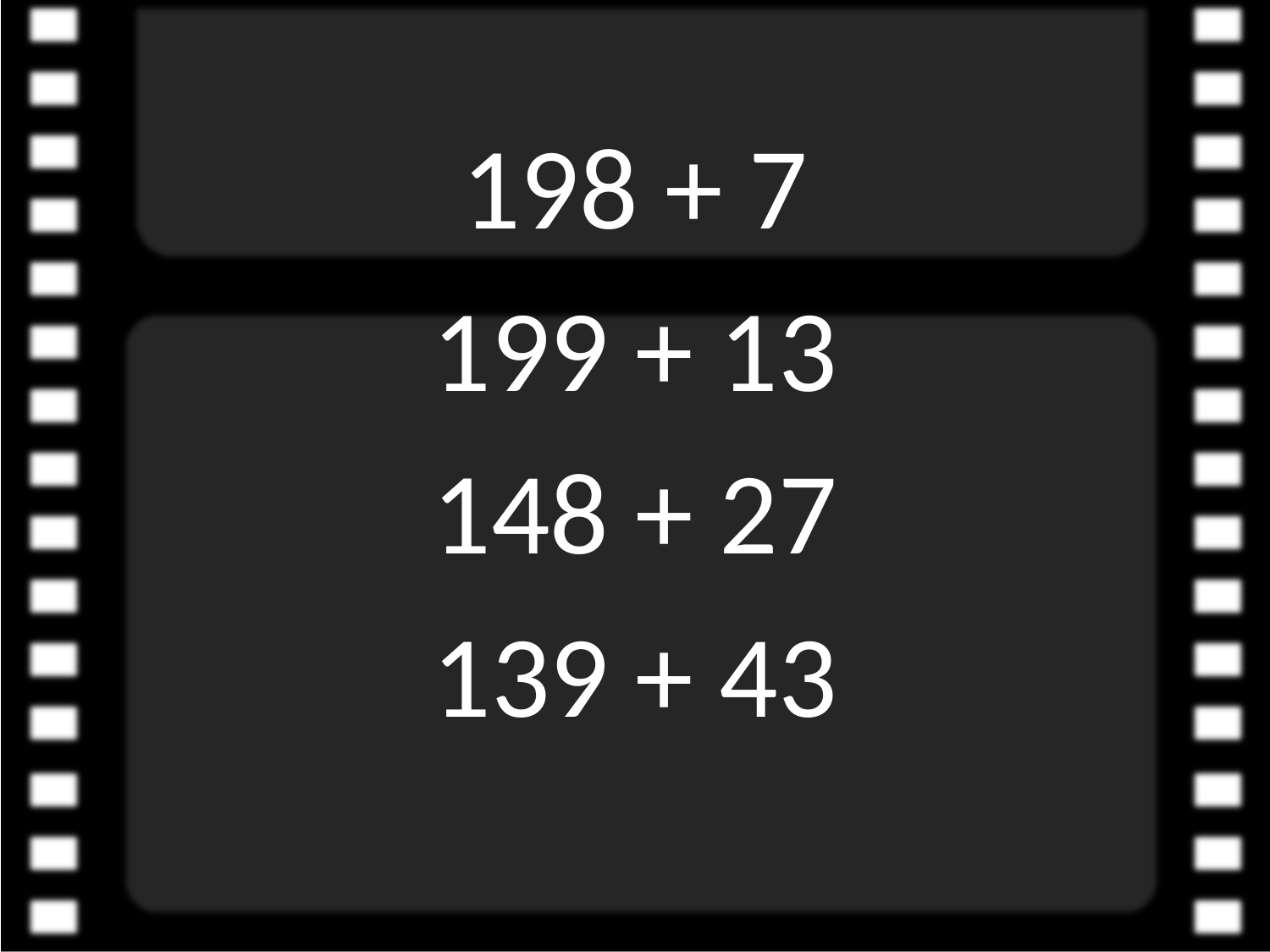

198 + 7
199 + 13
148 + 27
139 + 43